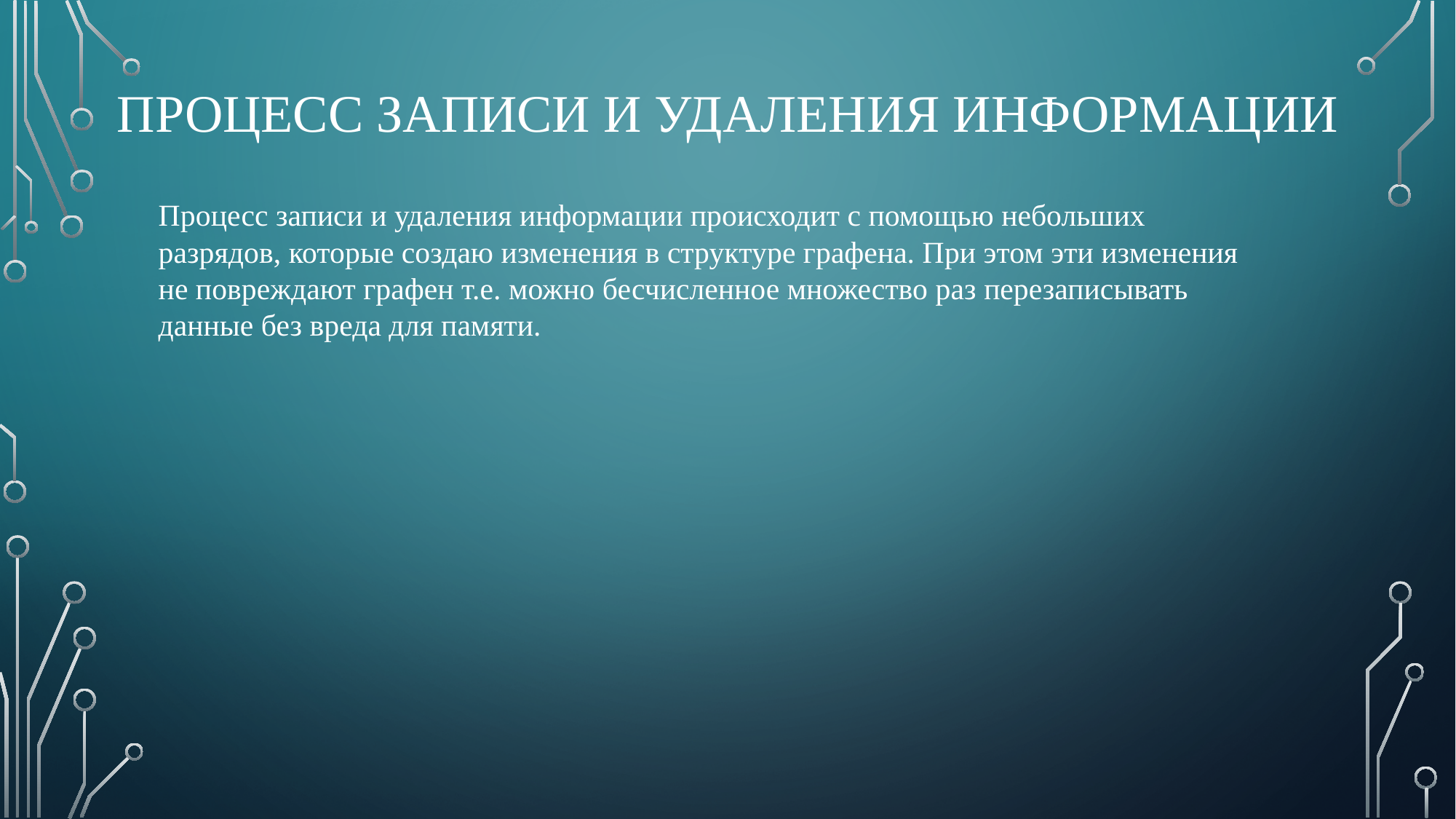

# Процесс записи и удаления информации
Процесс записи и удаления информации происходит с помощью небольших разрядов, которые создаю изменения в структуре графена. При этом эти изменения не повреждают графен т.е. можно бесчисленное множество раз перезаписывать данные без вреда для памяти.